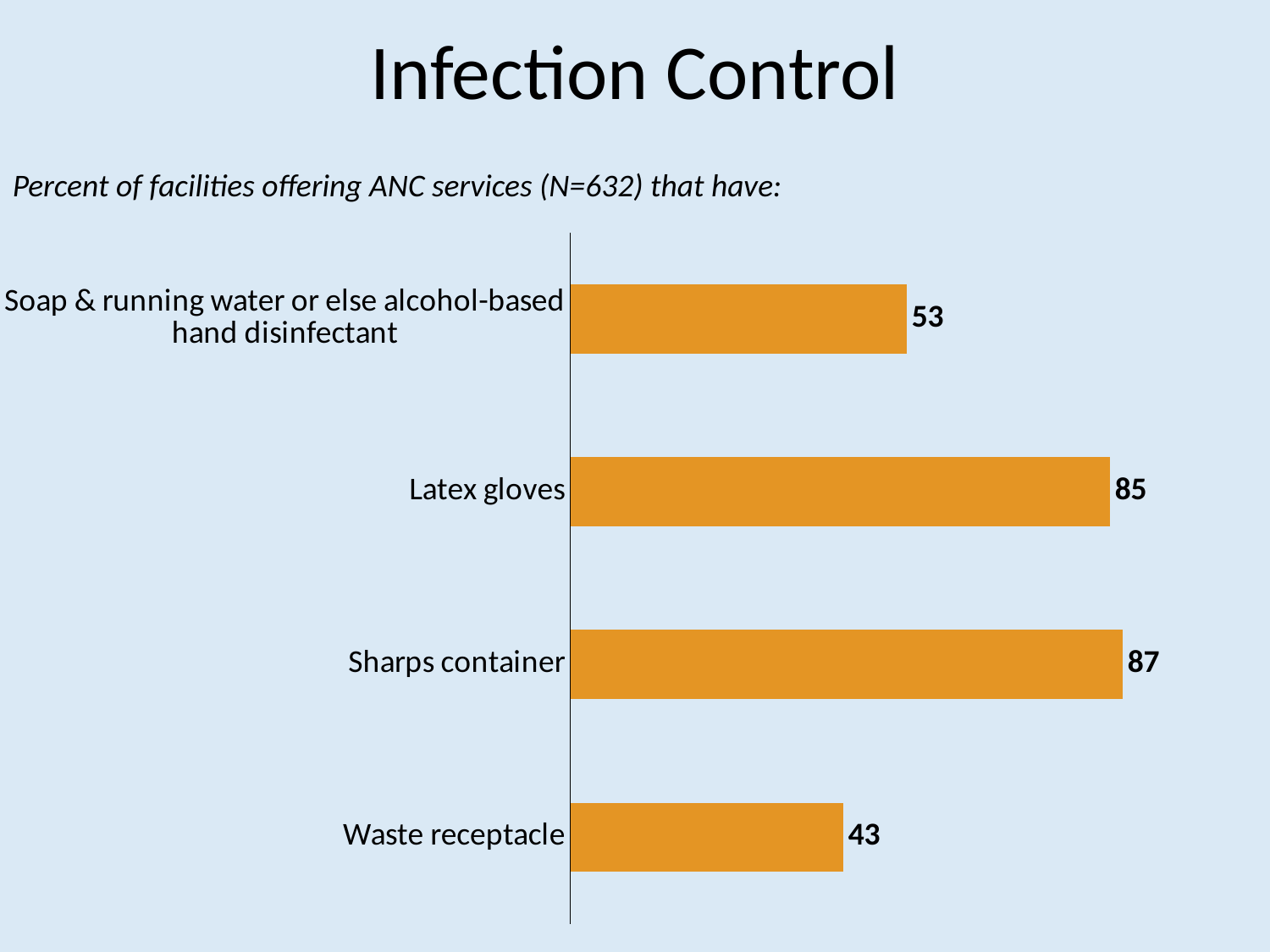

# Infection Control
Percent of facilities offering ANC services (N=632) that have:

### Chart

| Category | Series 1 |
|---|---|
| Waste receptacle | 43.0 |
| Sharps container | 87.0 |
| Latex gloves | 85.0 |
| Soap & running water or else alcohol-based hand disinfectant | 53.0 |